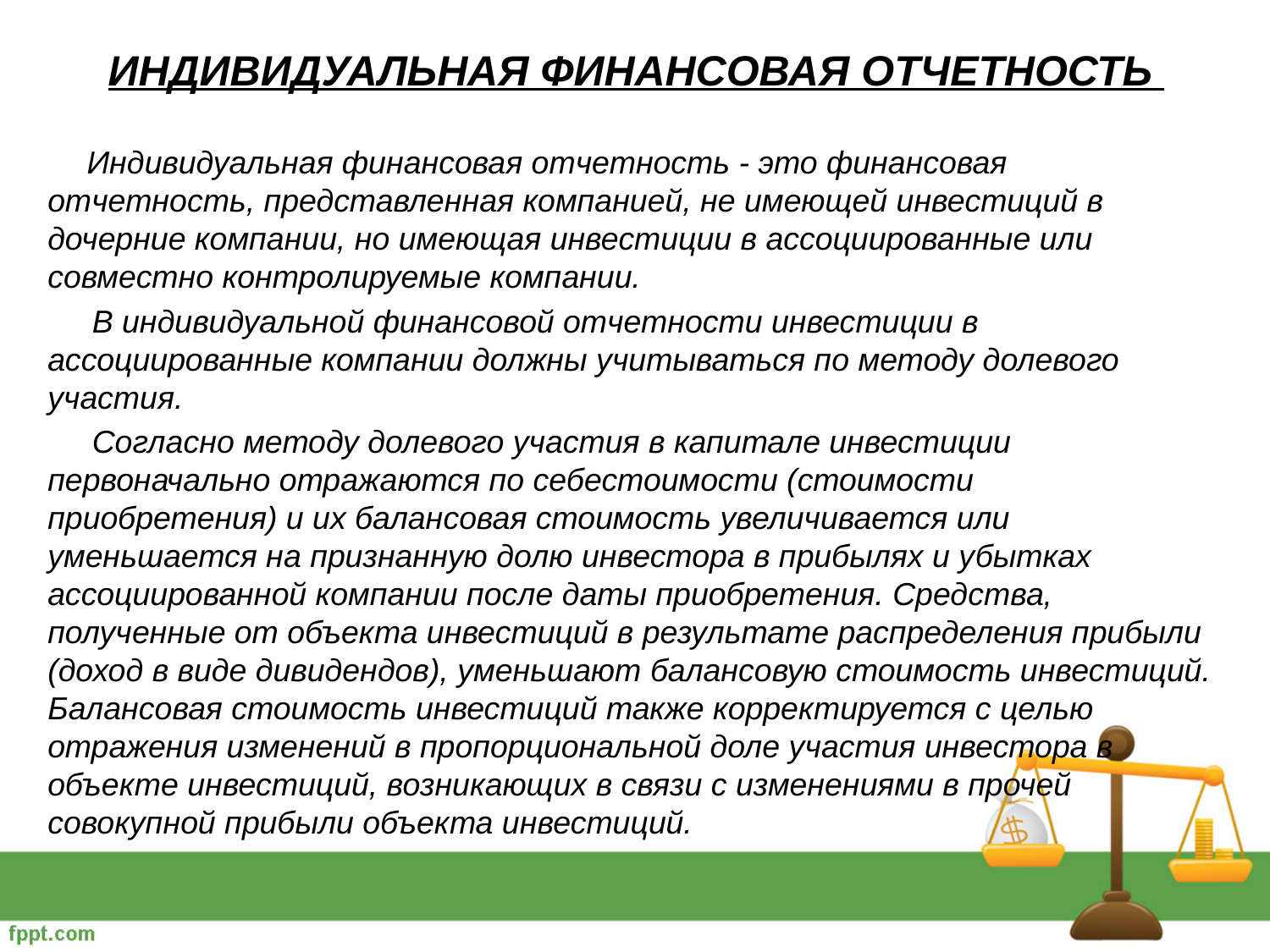

# ИНДИВИДУАЛЬНАЯ ФИНАНСОВАЯ ОТЧЕТНОСТЬ
     Индивидуальная финансовая отчетность - это финансовая отчетность, представленная компанией, не имеющей инвестиций в дочерние компании, но имеющая инвестиции в ассоциированные или совместно контролируемые компании.
     В индивидуальной финансовой отчетности инвестиции в ассоциированные компании должны учитываться по методу долевого участия.
     Согласно методу долевого участия в капитале инвестиции первоначально отражаются по себестоимости (стоимости приобретения) и их балансовая стоимость увеличивается или уменьшается на признанную долю инвестора в прибылях и убытках ассоциированной компании после даты приобретения. Средства, полученные от объекта инвестиций в результате распределения прибыли (доход в виде дивидендов), уменьшают балансовую стоимость инвестиций. Балансовая стоимость инвестиций также корректируется с целью отражения изменений в пропорциональной доле участия инвестора в объекте инвестиций, возникающих в связи с изменениями в прочей совокупной прибыли объекта инвестиций.